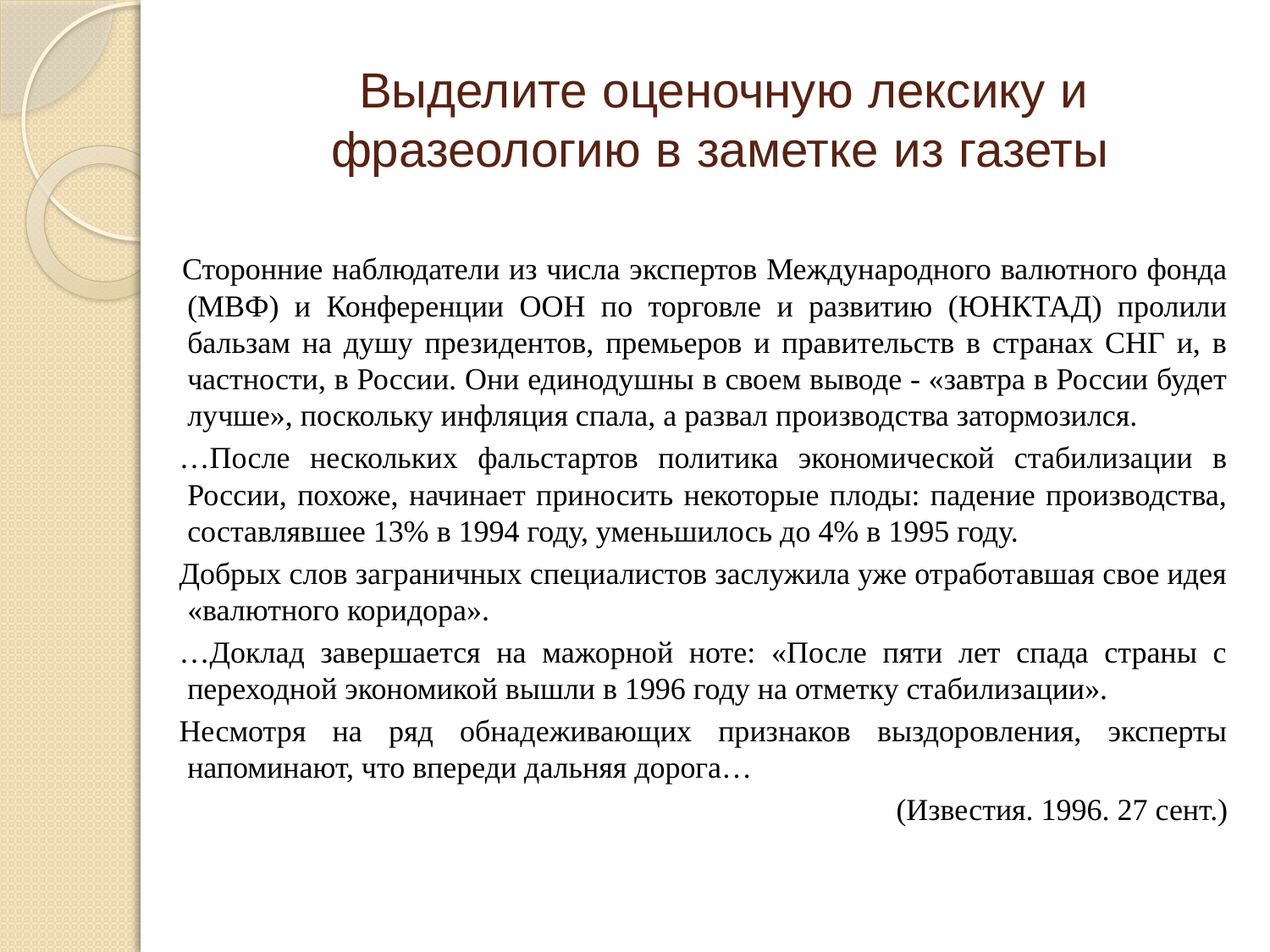

# Выделите оценочную лексику и фразеологию в заметке из газеты

    Сторонние наблюдатели из числа экспертов Международного валютного фонда (МВФ) и Конференции ООН по торговле и развитию (ЮНКТАД) пролили бальзам на душу президентов, премьеров и правительств в странах СНГ и, в частности, в России. Они единодушны в своем выводе - «завтра в России будет лучше», поскольку инфляция спала, а развал производства затормозился.
    …После нескольких фальстартов политика экономической стабилизации в России, похоже, начинает приносить некоторые плоды: падение производства, составлявшее 13% в 1994 году, уменьшилось до 4% в 1995 году.
    Добрых слов заграничных специалистов заслужила уже отработавшая свое идея «валютного коридора».
    …Доклад завершается на мажорной ноте: «После пяти лет спада страны с переходной экономикой вышли в 1996 году на отметку стабилизации».
    Несмотря на ряд обнадеживающих признаков выздоровления, эксперты напоминают, что впереди дальняя дорога…
    (Известия. 1996. 27 сент.)